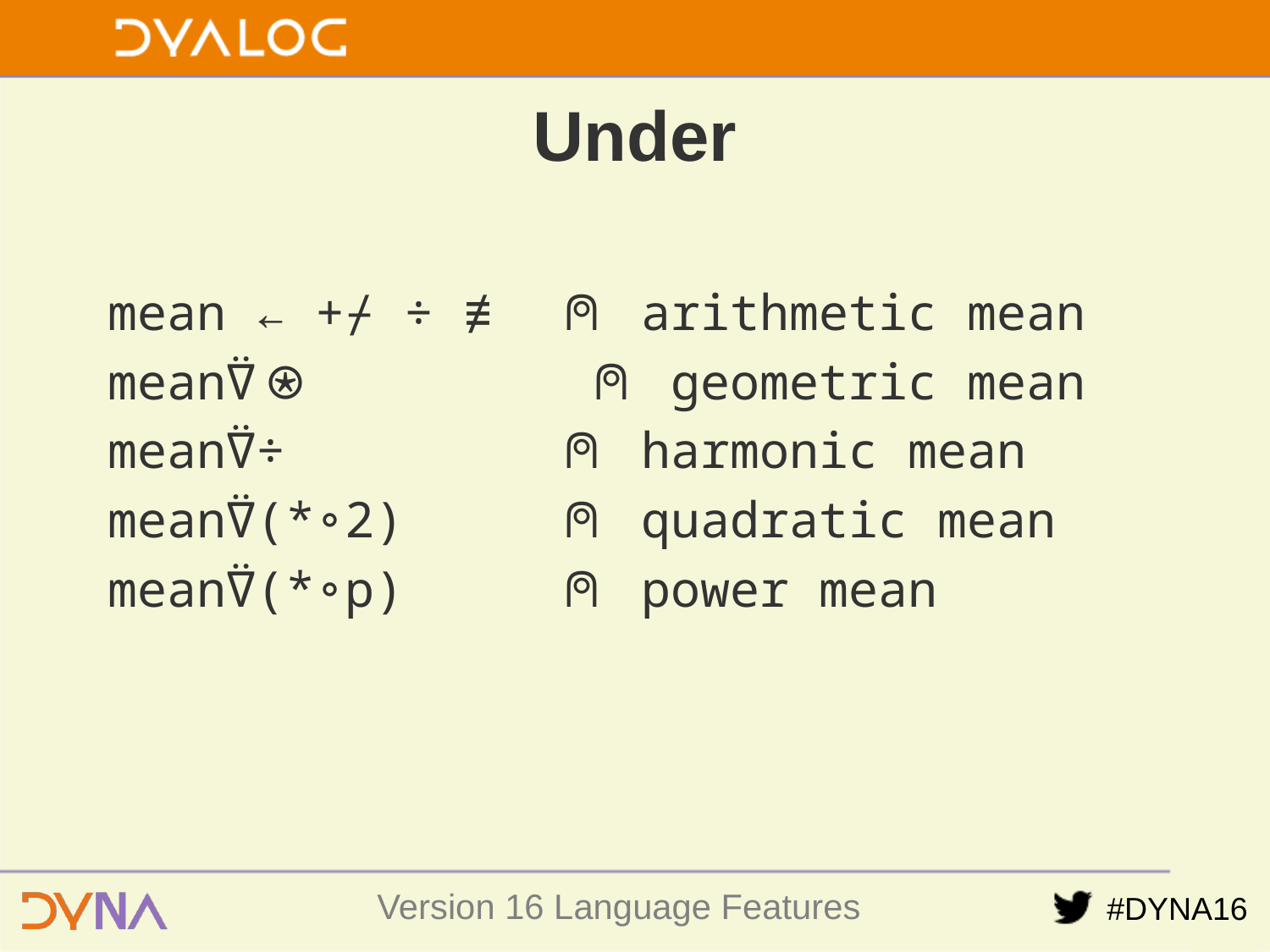

# Under
mean ← +⌿ ÷ ≢  ⍝ arithmetic mean
mean⍢⍟         ⍝ geometric mean
mean⍢÷         ⍝ harmonic mean
mean⍢(*∘2)     ⍝ quadratic mean
mean⍢(*∘p)     ⍝ power mean
Version 16 Language Features